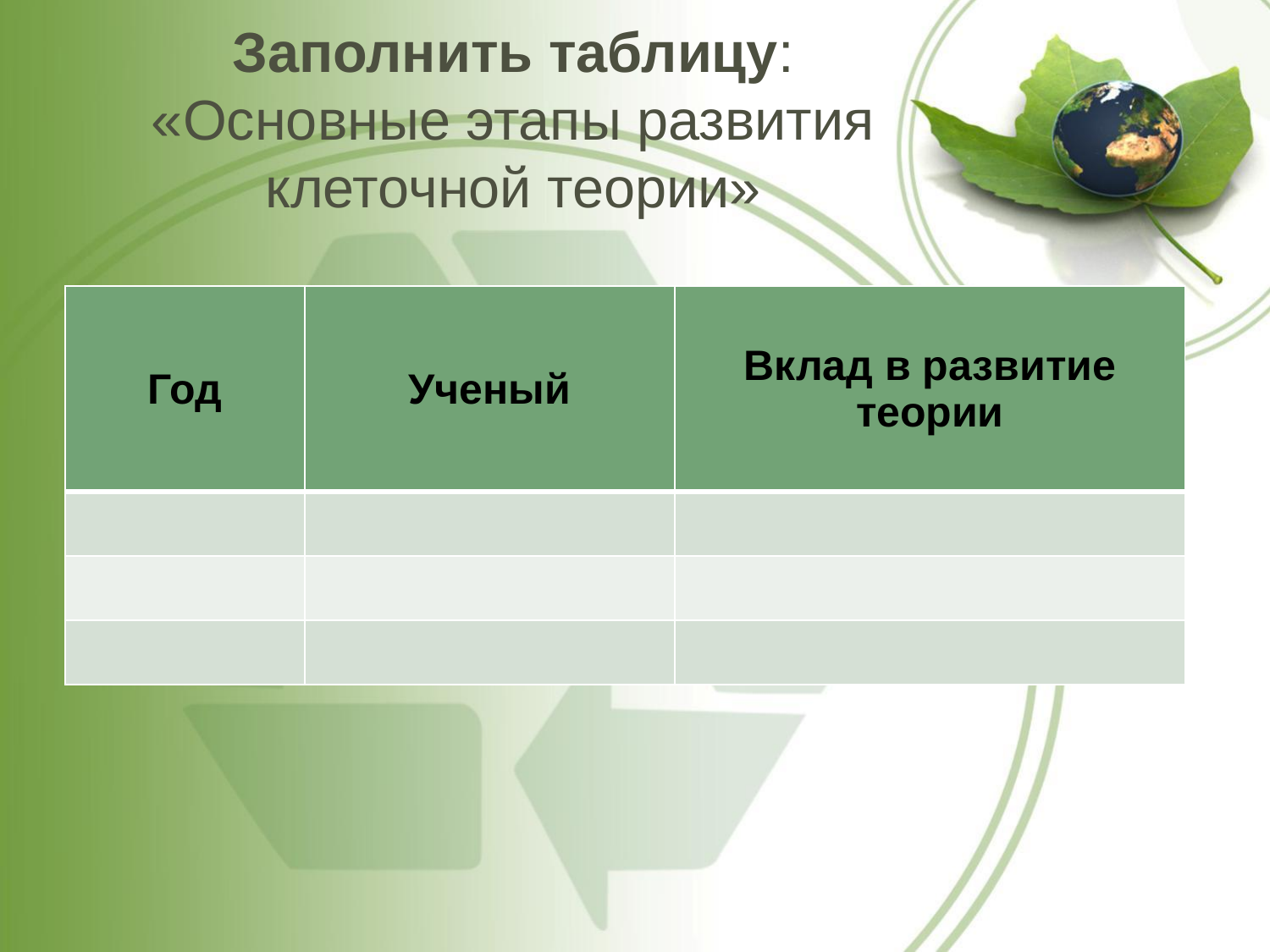

# Заполнить таблицу: «Основные этапы развития клеточной теории»
| Год | Ученый | Вклад в развитие теории |
| --- | --- | --- |
|  |  |  |
|  |  |  |
|  |  |  |